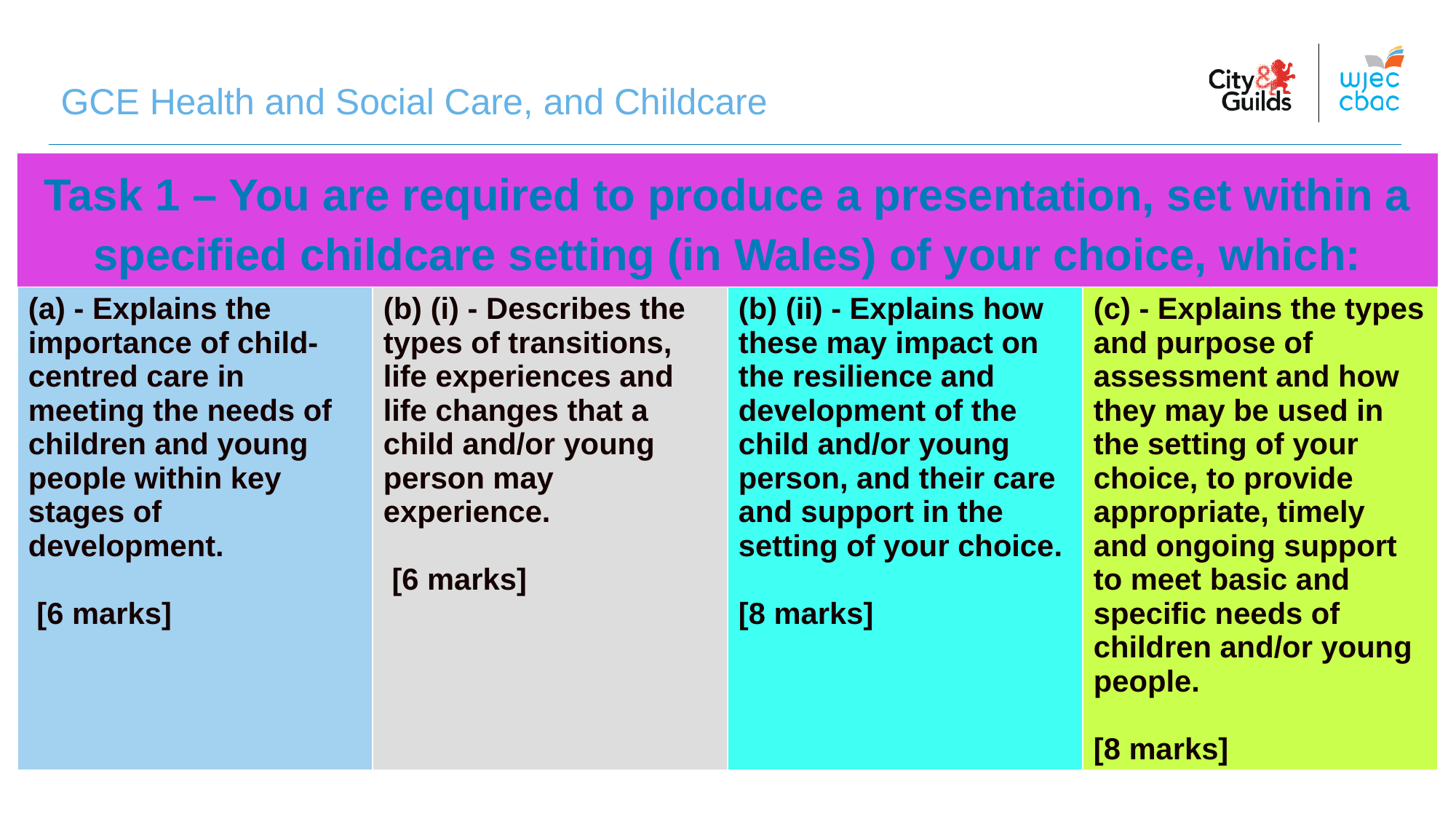

GCE Health and Social Care, and Childcare
Task 1 – You are required to produce a presentation, set within a specified childcare setting (in Wales) of your choice, which:
| (a) - Explains the importance of child-centred care in meeting the needs of children and young people within key stages of development. [6 marks] | (b) (i) - Describes the types of transitions, life experiences and life changes that a child and/or young person may experience. [6 marks] | (b) (ii) - Explains how these may impact on the resilience and development of the child and/or young person, and their care and support in the setting of your choice. [8 marks] | (c) - Explains the types and purpose of assessment and how they may be used in the setting of your choice, to provide appropriate, timely and ongoing support to meet basic and specific needs of children and/or young people. [8 marks] |
| --- | --- | --- | --- |